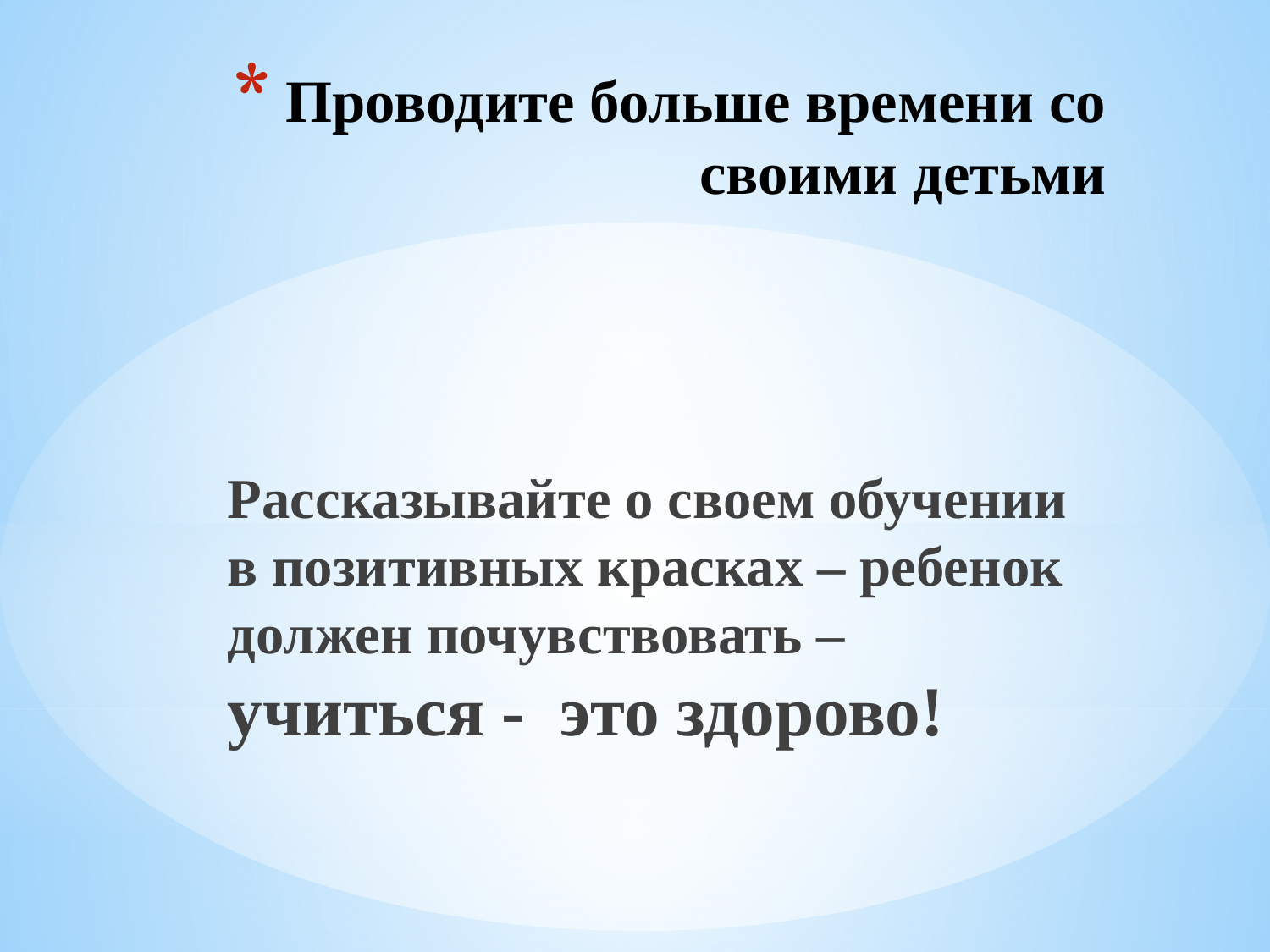

# Проводите больше времени со своими детьми
Рассказывайте о своем обучении в позитивных красках – ребенок должен почувствовать – учиться -  это здорово!